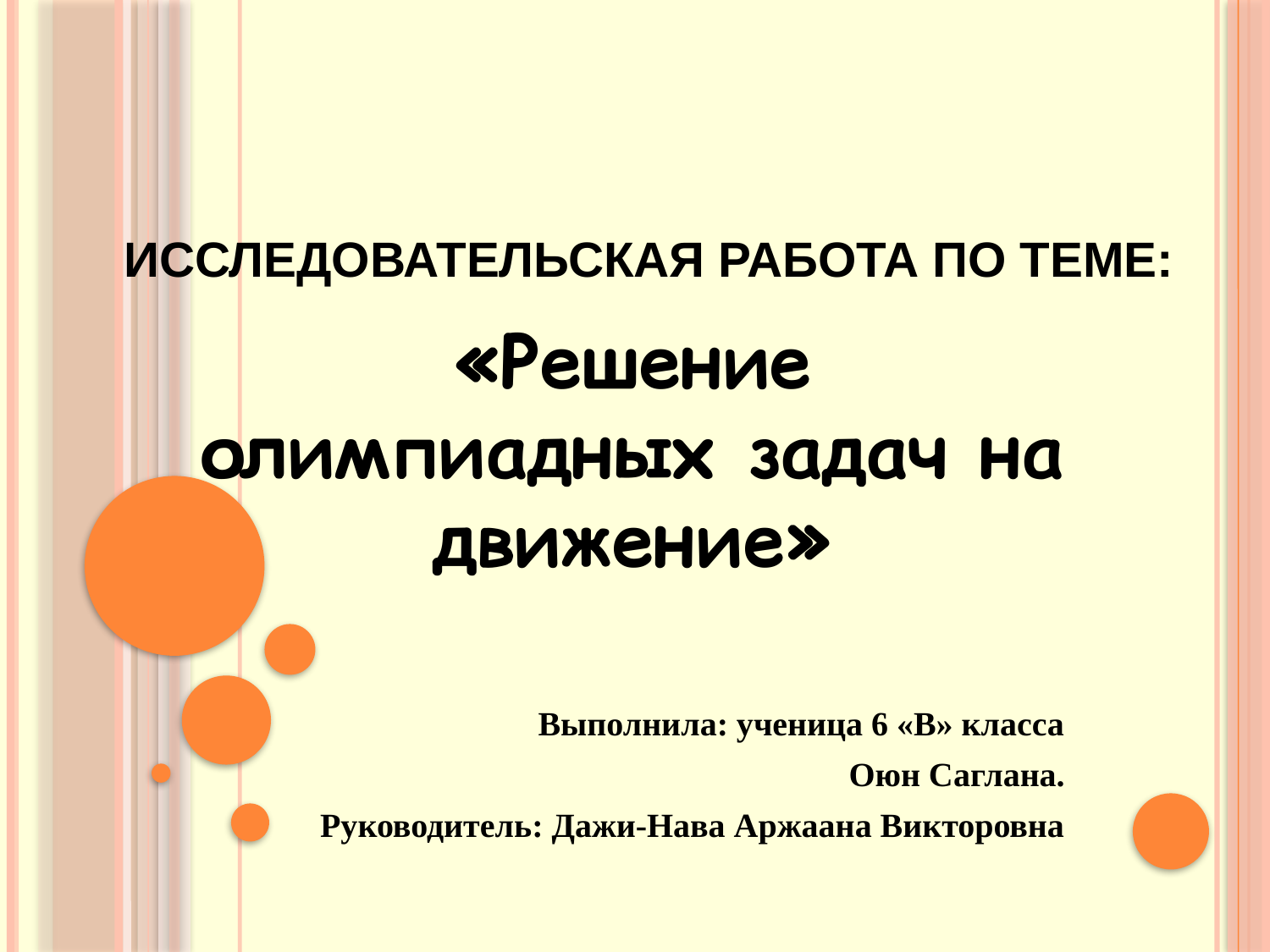

# Исследовательская работа по теме:
«Решение олимпиадных задач на движение»

Выполнила: ученица 6 «В» класса
Оюн Саглана.
Руководитель: Дажи-Нава Аржаана Викторовна